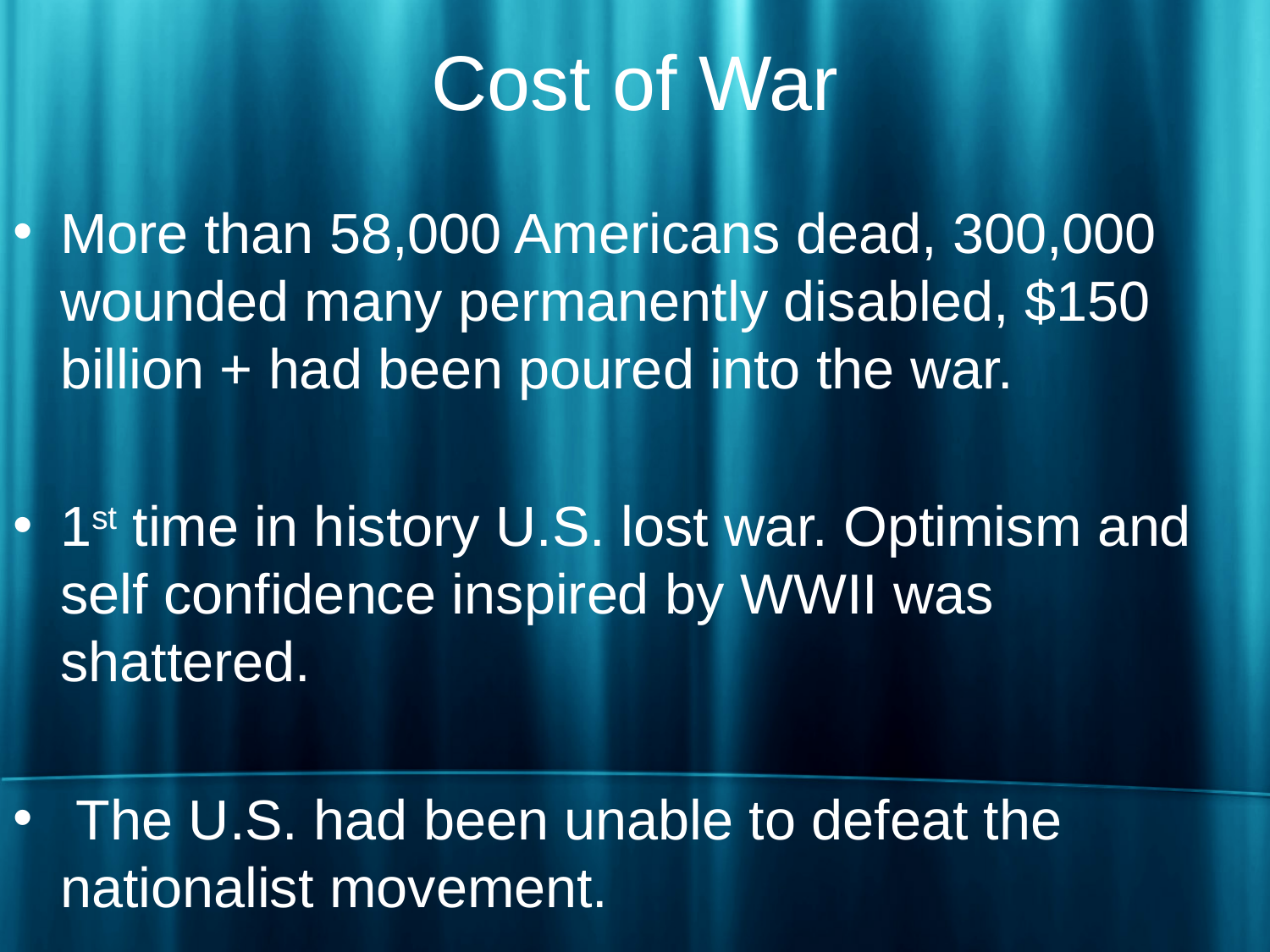

# Cost of War
More than 58,000 Americans dead, 300,000 wounded many permanently disabled, $150 billion + had been poured into the war.

1st time in history U.S. lost war. Optimism and self confidence inspired by WWII was shattered.

 The U.S. had been unable to defeat the nationalist movement.